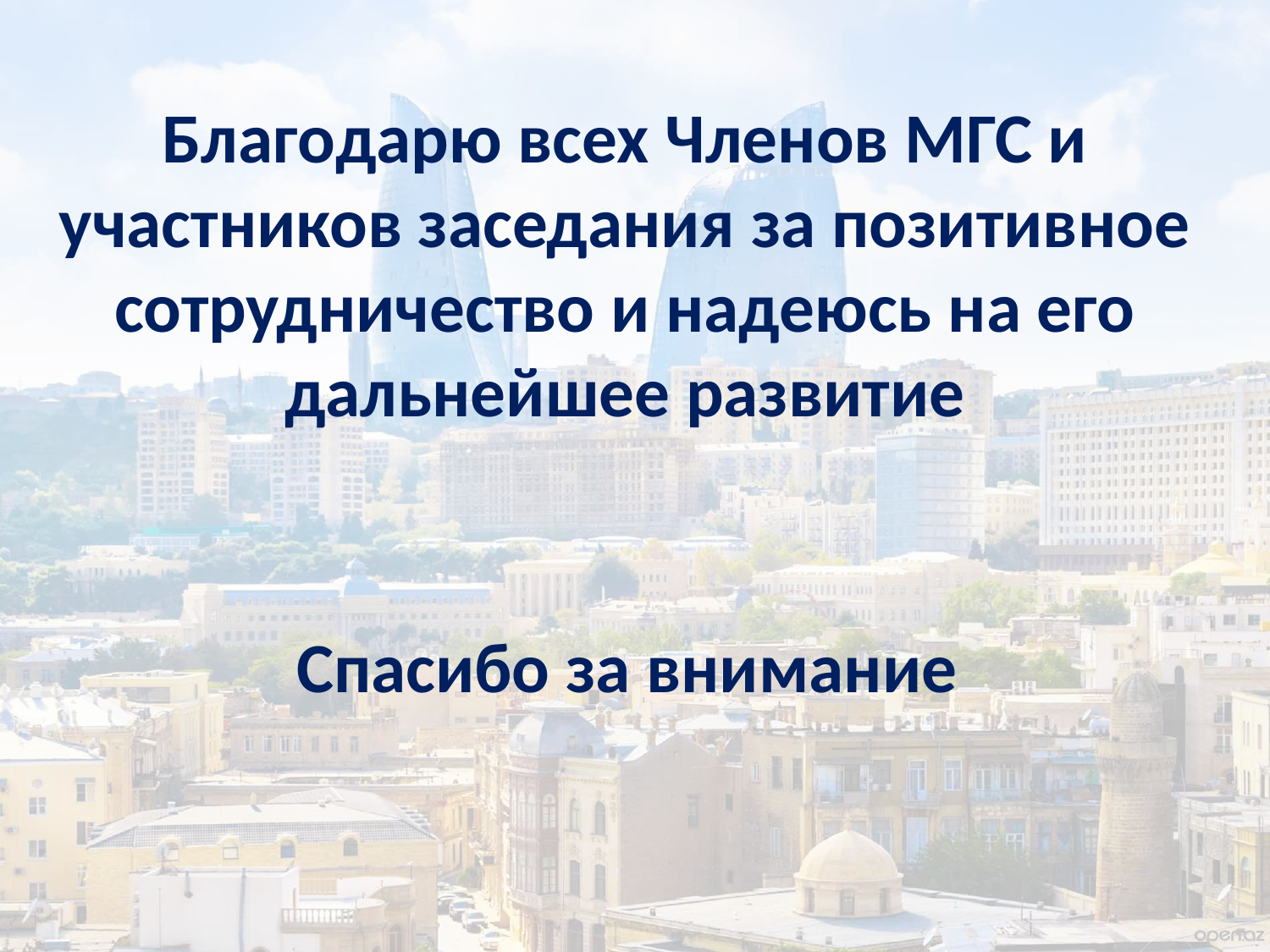

Благодарю всех Членов МГС и участников заседания за позитивное сотрудничество и надеюсь на его дальнейшее развитие
Спасибо за внимание